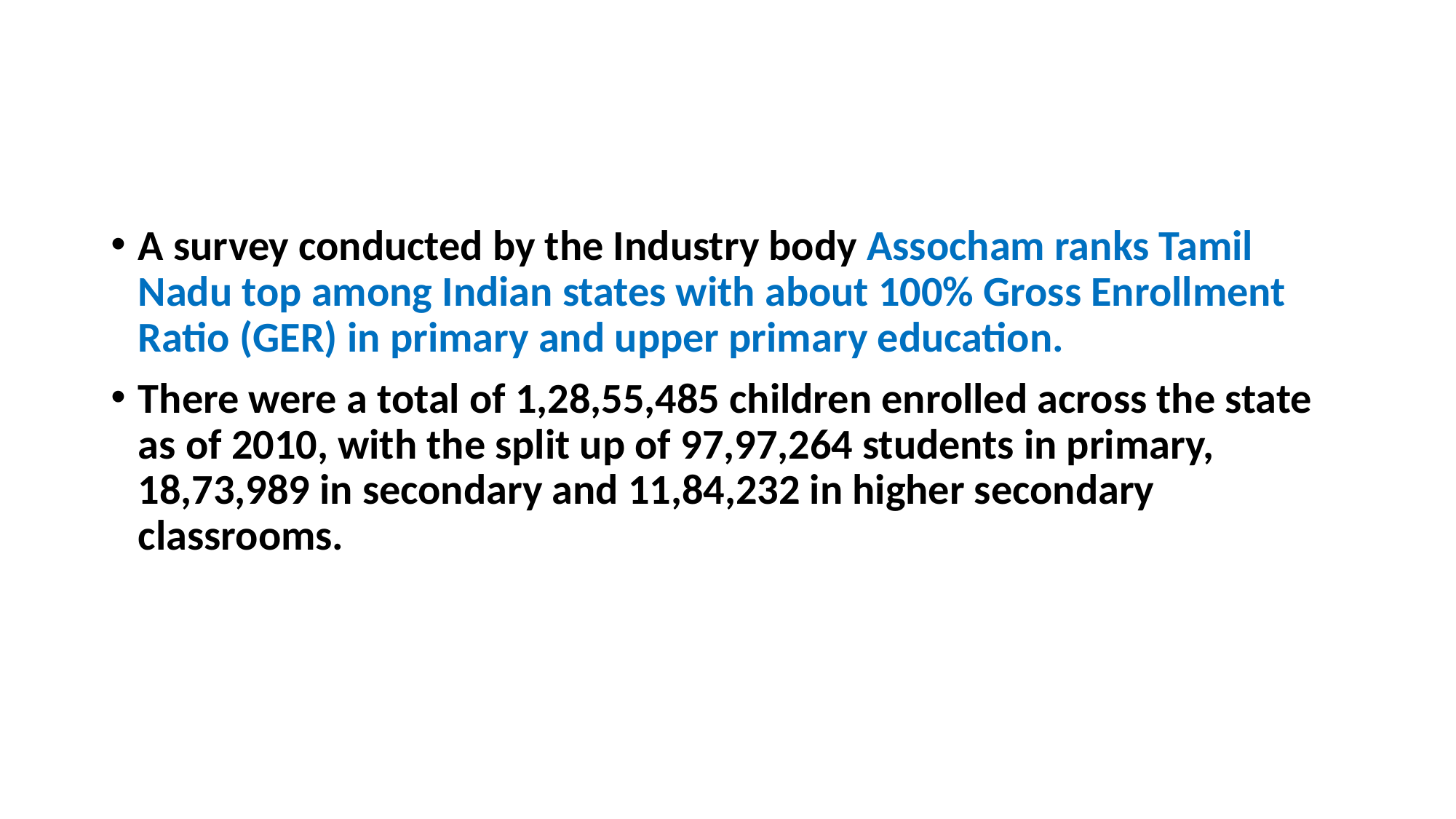

A survey conducted by the Industry body Assocham ranks Tamil Nadu top among Indian states with about 100% Gross Enrollment Ratio (GER) in primary and upper primary education.
There were a total of 1,28,55,485 children enrolled across the state as of 2010, with the split up of 97,97,264 students in primary, 18,73,989 in secondary and 11,84,232 in higher secondary classrooms.